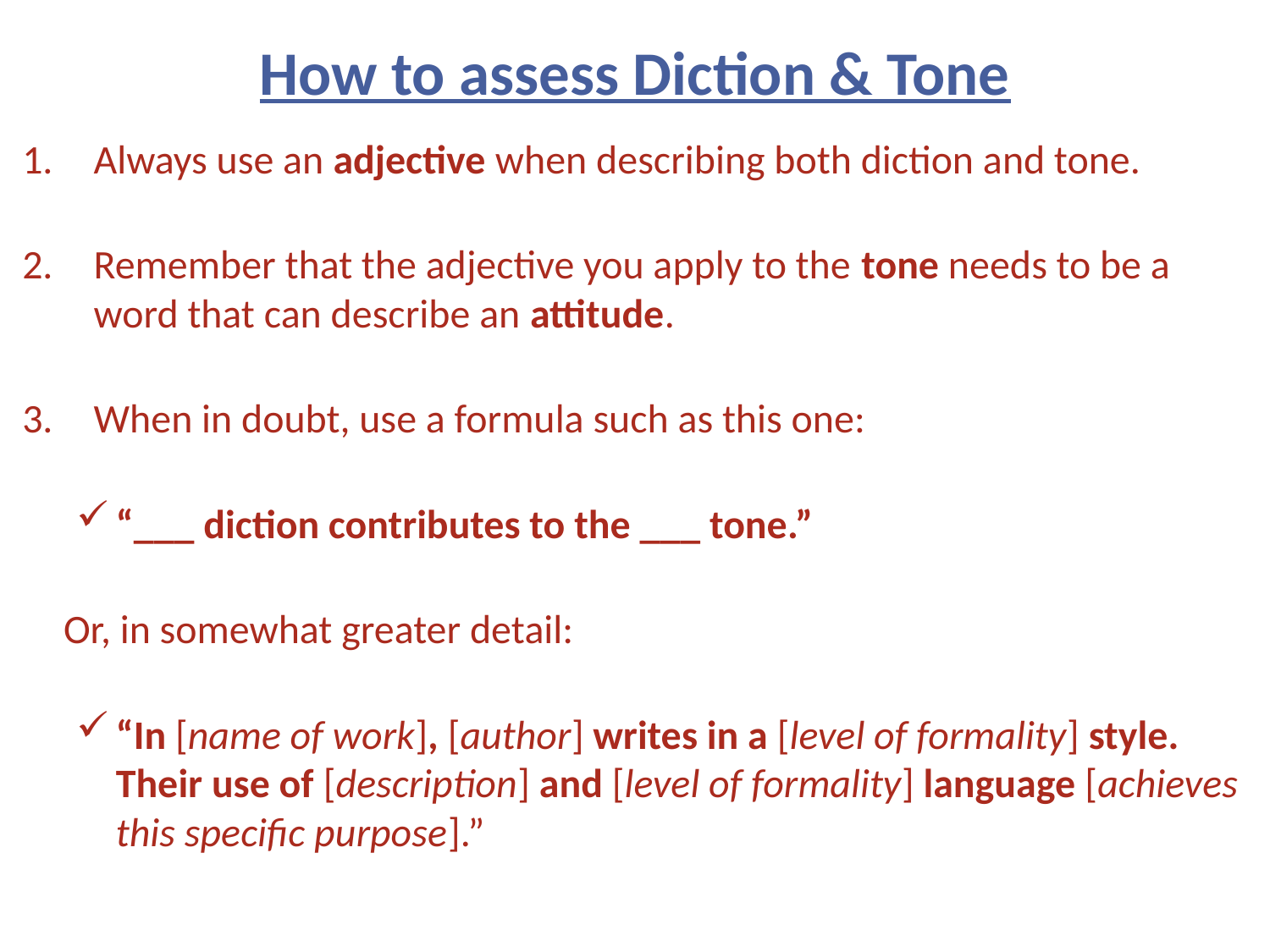

# How to assess Diction & Tone
Always use an adjective when describing both diction and tone.
Remember that the adjective you apply to the tone needs to be a word that can describe an attitude.
When in doubt, use a formula such as this one:
“___ diction contributes to the ___ tone.”
Or, in somewhat greater detail:
“In [name of work], [author] writes in a [level of formality] style.  Their use of [description] and [level of formality] language [achieves this specific purpose].”